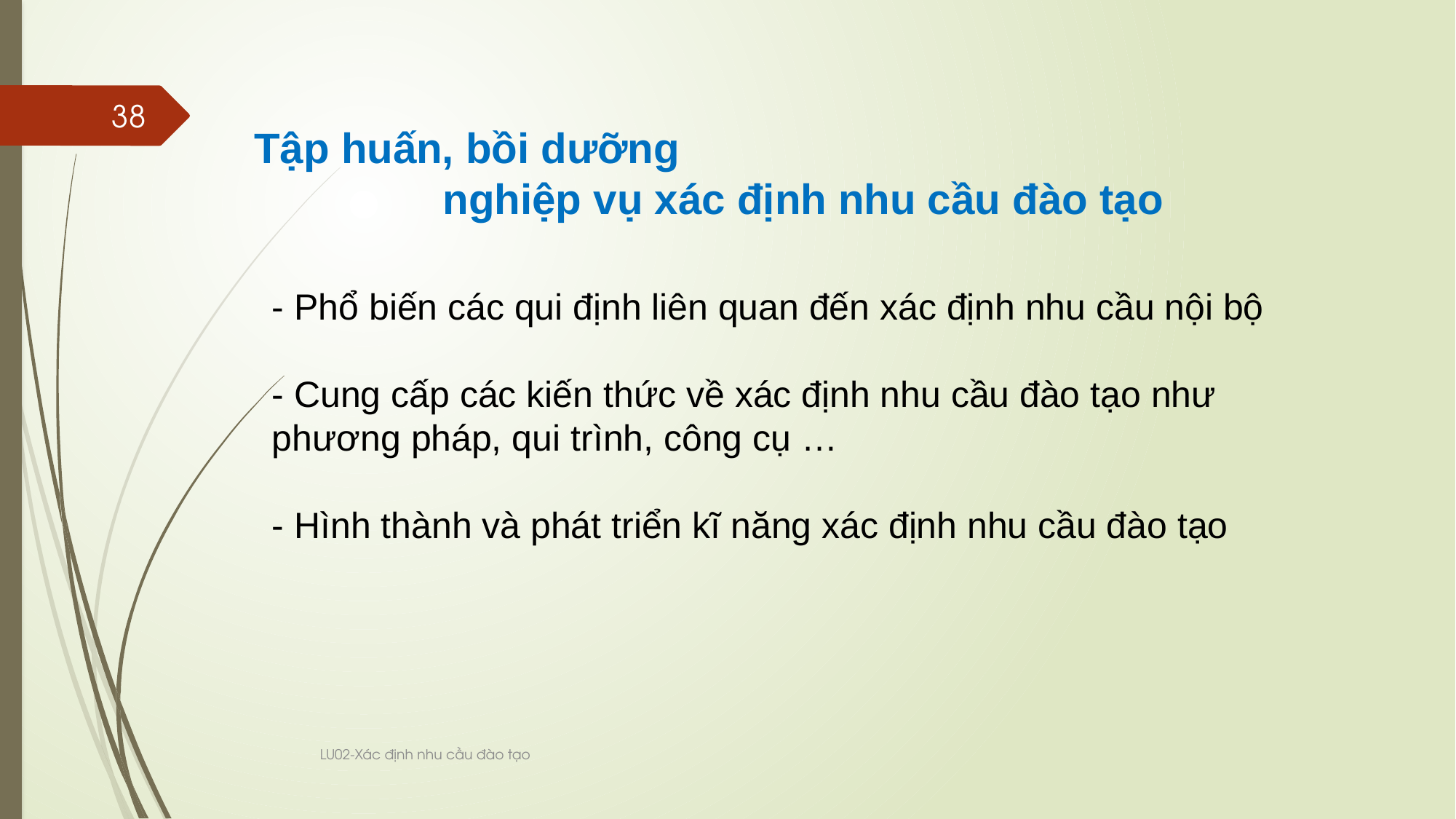

38
Tập huấn, bồi dưỡng                                                                   nghiệp vụ xác định nhu cầu đào tạo
- Phổ biến các qui định liên quan đến xác định nhu cầu nội bộ

- Cung cấp các kiến thức về xác định nhu cầu đào tạo như phương pháp, qui trình, công cụ …

- Hình thành và phát triển kĩ năng xác định nhu cầu đào tạo
LU02-Xác định nhu cầu đào tạo